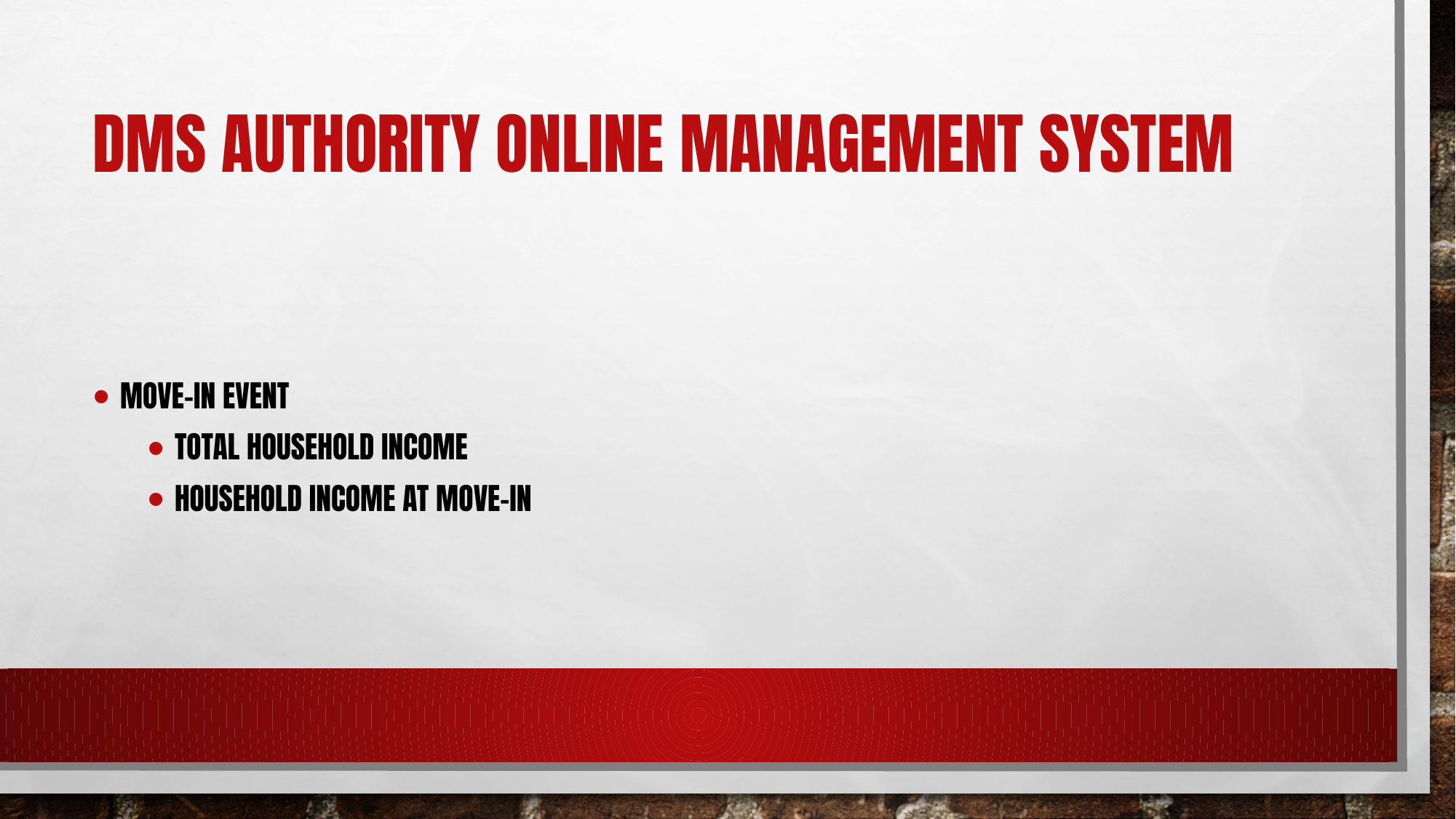

# DMS AUTHORITY ONLINE MANAGEMENT System
Move-in Event
Total household income
Household income at move-in